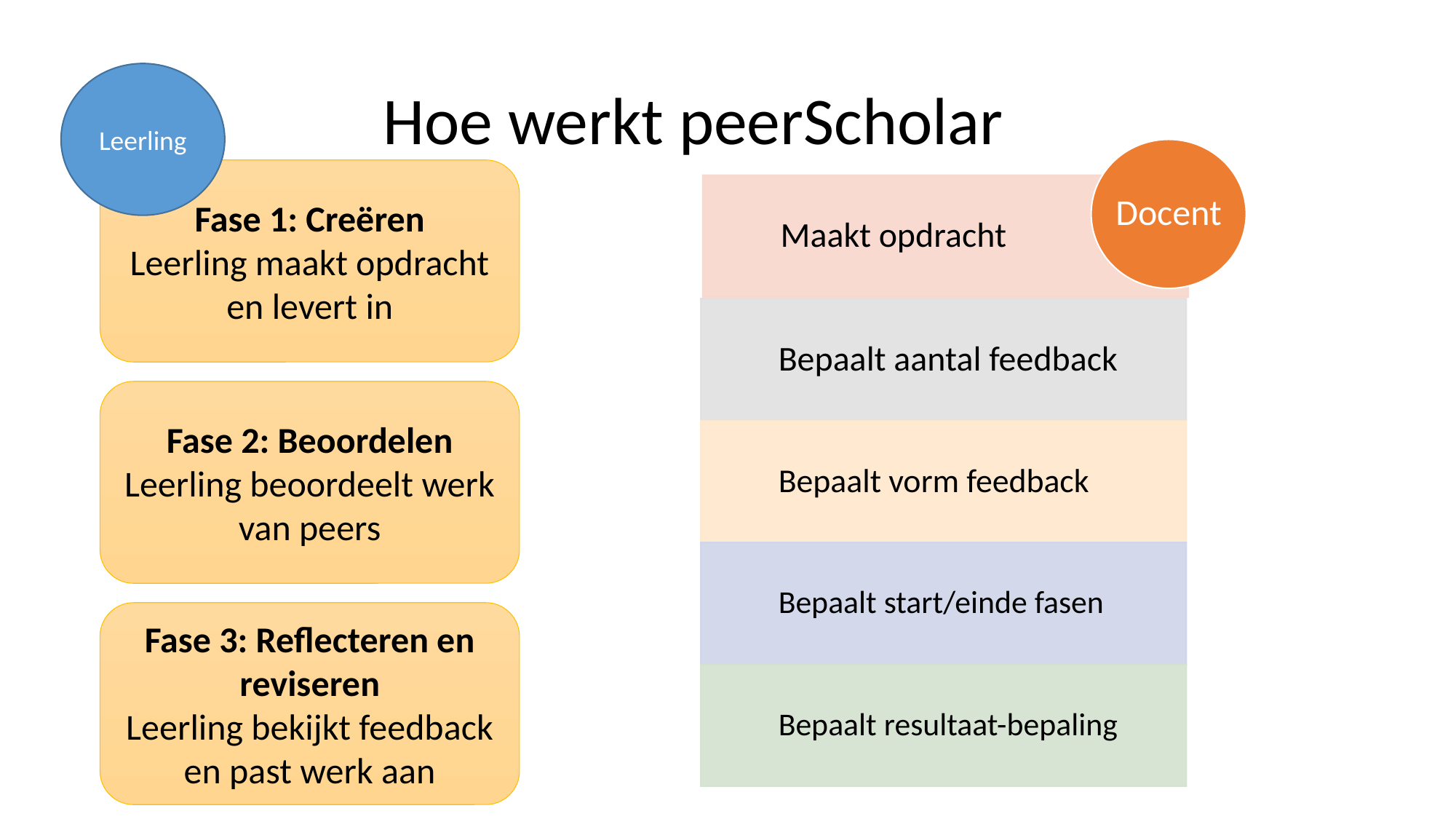

# Hoe werkt peerScholar
Leerling
Maakt opdracht
Bepaalt aantal feedback
Bepaalt vorm feedback
Bepaalt start/einde fasen
Bepaalt resultaat-bepaling
Docent
Fase 1: Creëren
Leerling maakt opdracht en levert in
Fase 2: Beoordelen
Leerling beoordeelt werk van peers
Fase 3: Reflecteren en reviseren
Leerling bekijkt feedback en past werk aan